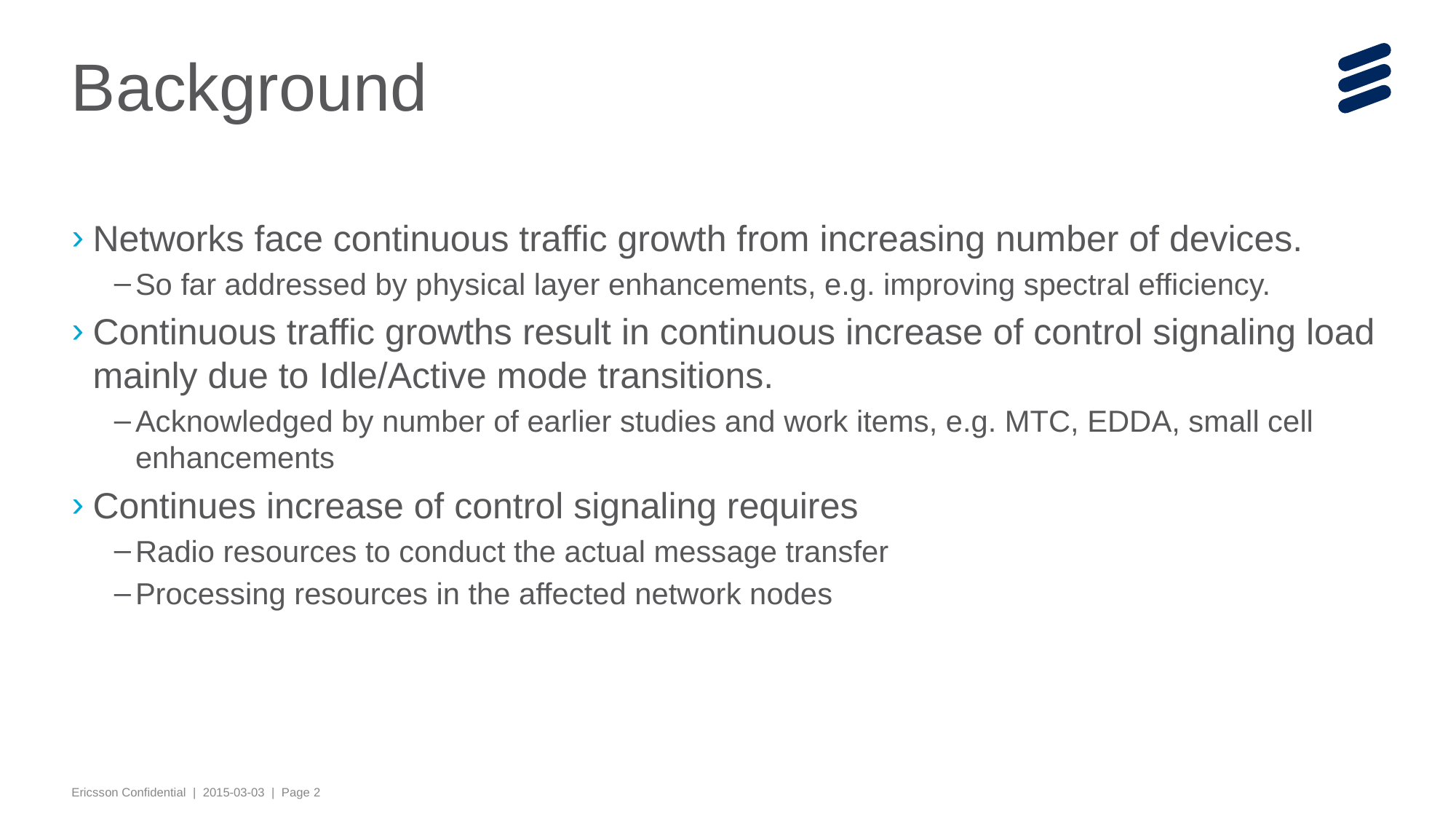

# Background
Networks face continuous traffic growth from increasing number of devices.
So far addressed by physical layer enhancements, e.g. improving spectral efficiency.
Continuous traffic growths result in continuous increase of control signaling load mainly due to Idle/Active mode transitions.
Acknowledged by number of earlier studies and work items, e.g. MTC, EDDA, small cell enhancements
Continues increase of control signaling requires
Radio resources to conduct the actual message transfer
Processing resources in the affected network nodes